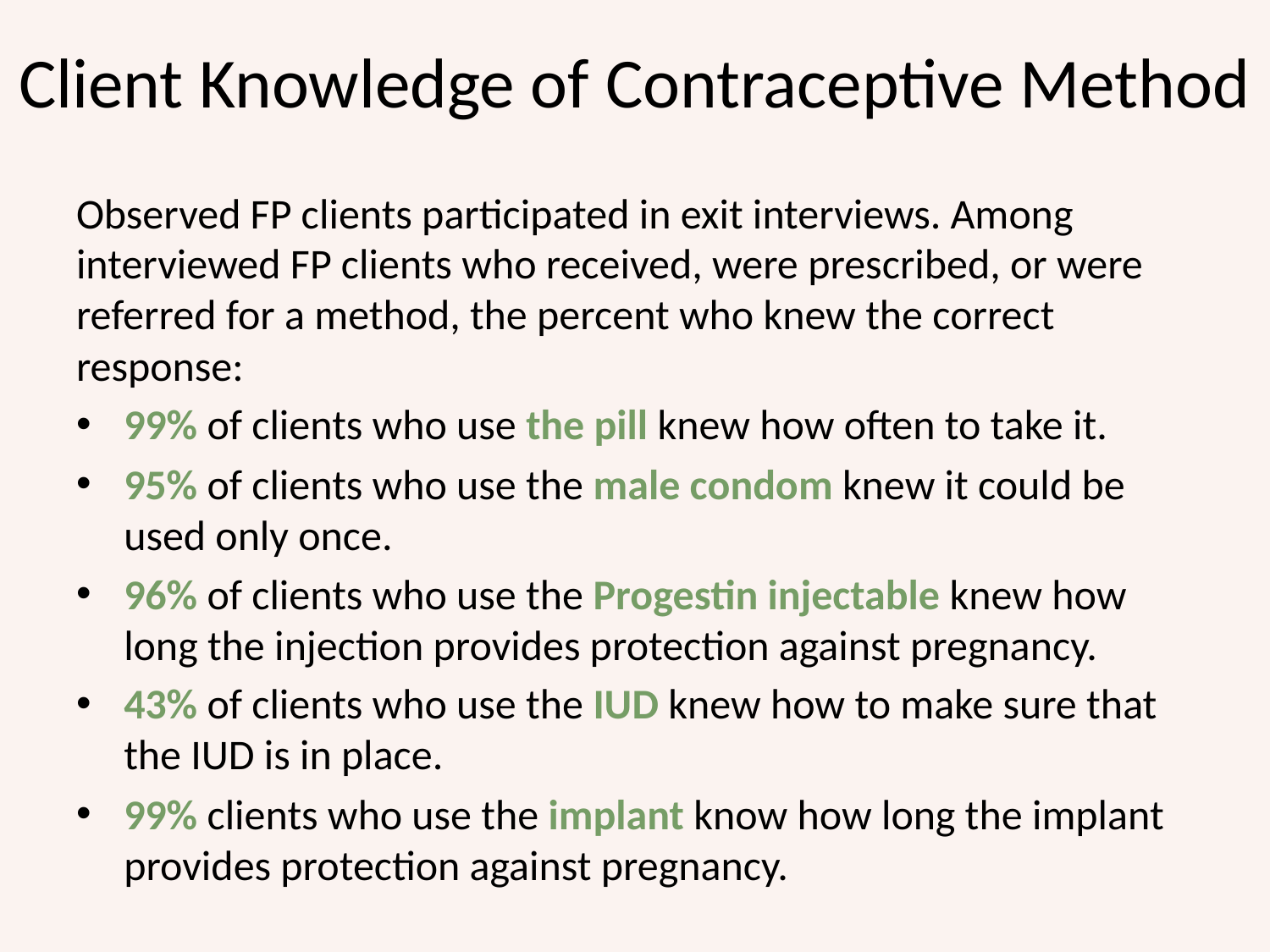

# Client Knowledge of Contraceptive Method
Observed FP clients participated in exit interviews. Among interviewed FP clients who received, were prescribed, or were referred for a method, the percent who knew the correct response:
99% of clients who use the pill knew how often to take it.
95% of clients who use the male condom knew it could be used only once.
96% of clients who use the Progestin injectable knew how long the injection provides protection against pregnancy.
43% of clients who use the IUD knew how to make sure that the IUD is in place.
99% clients who use the implant know how long the implant provides protection against pregnancy.